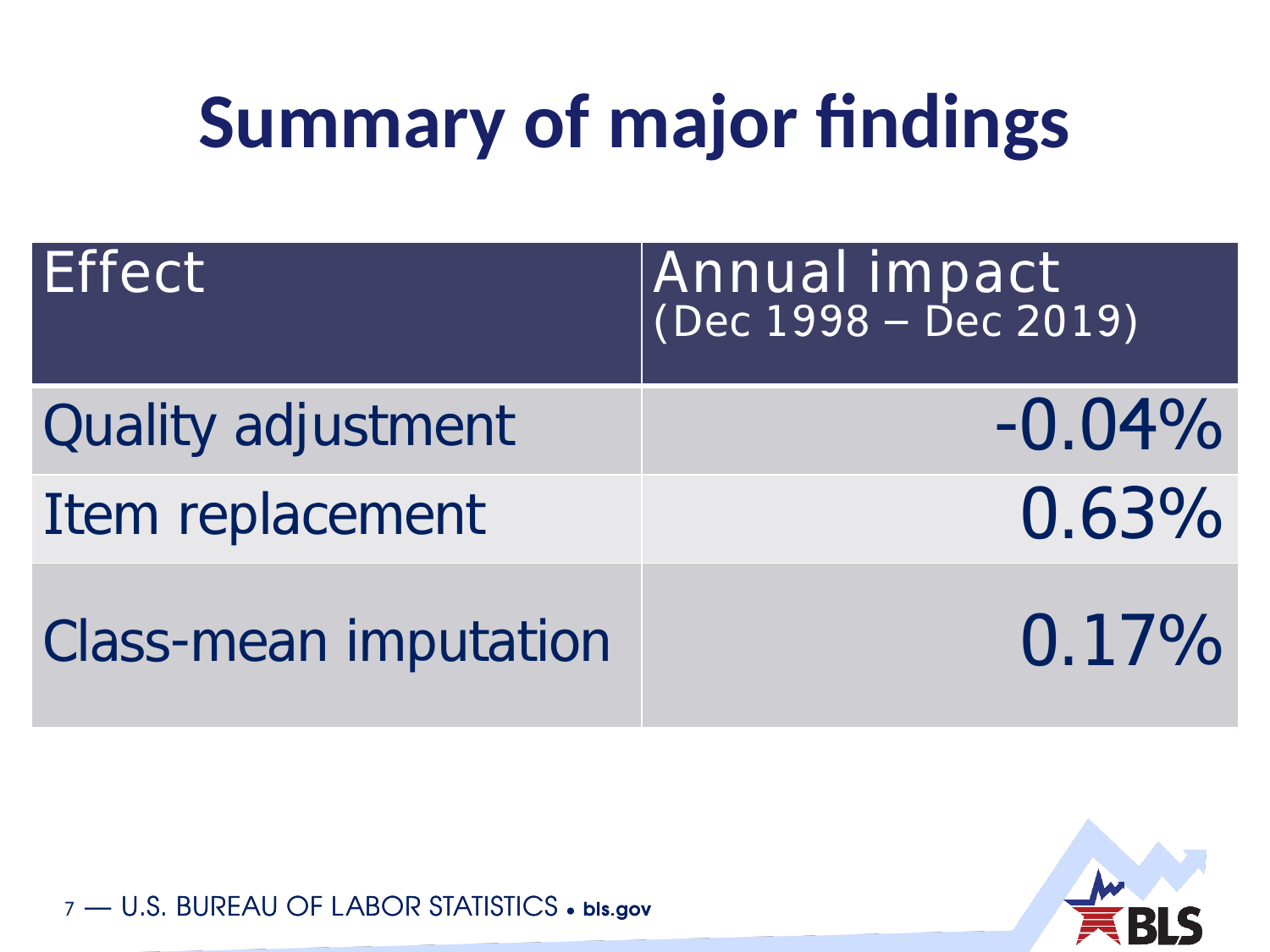

# Summary of major findings
| Effect | Annual impact (Dec 1998 – Dec 2019) |
| --- | --- |
| Quality adjustment | -0.04% |
| Item replacement | 0.63% |
| Class-mean imputation | 0.17% |